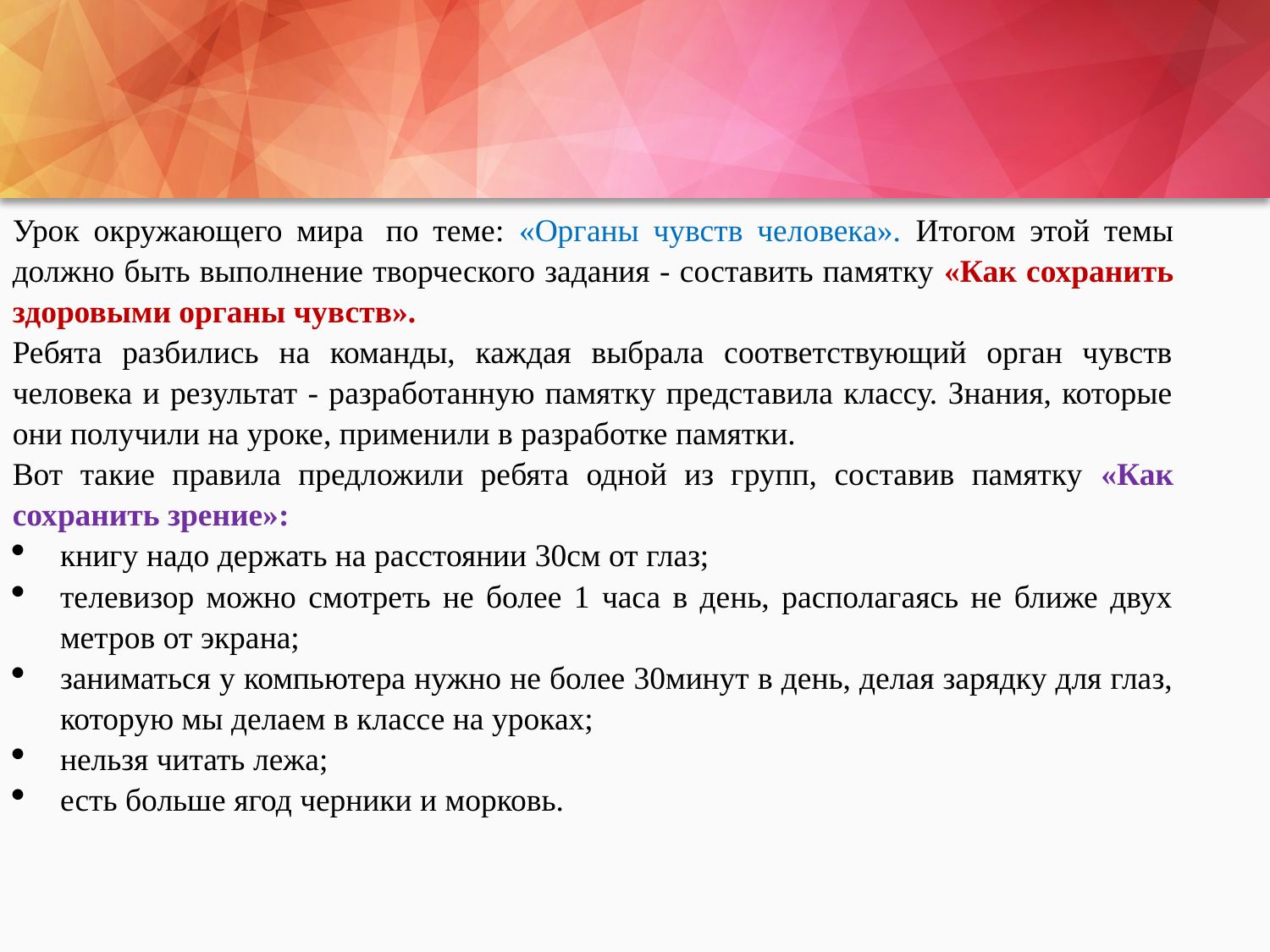

Урок окружающего мира  по теме: «Органы чувств человека». Итогом этой темы должно быть выполнение творческого задания - составить памятку «Как сохранить здоровыми органы чувств».
Ребята разбились на команды, каждая выбрала соответствующий орган чувств человека и результат - разработанную памятку представила классу. Знания, которые они получили на уроке, применили в разработке памятки.
Вот такие правила предложили ребята одной из групп, составив памятку «Как сохранить зрение»:
книгу надо держать на расстоянии 30см от глаз;
телевизор можно смотреть не более 1 часа в день, располагаясь не ближе двух метров от экрана;
заниматься у компьютера нужно не более 30минут в день, делая зарядку для глаз, которую мы делаем в классе на уроках;
нельзя читать лежа;
есть больше ягод черники и морковь.